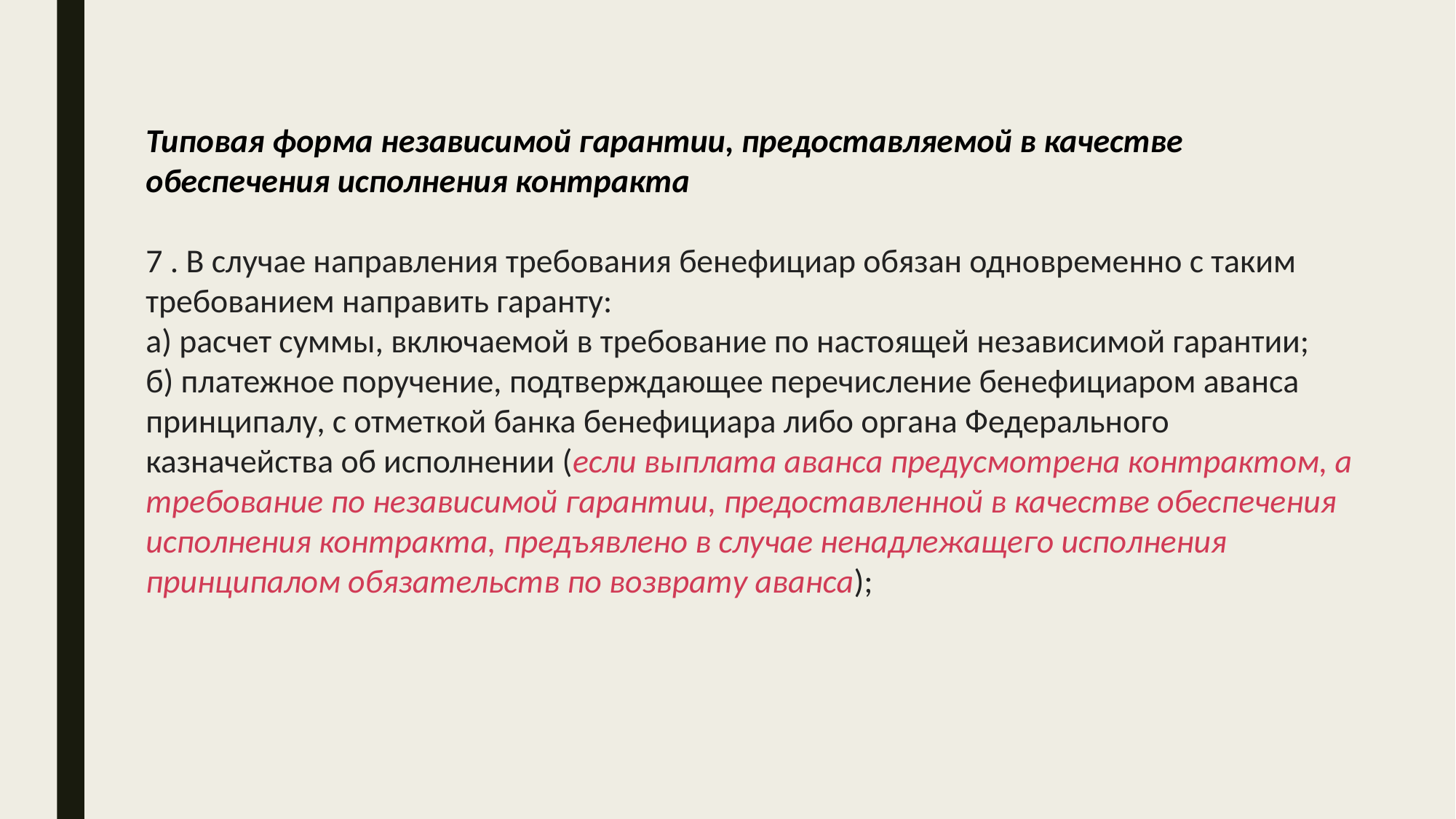

Типовая форма независимой гарантии, предоставляемой в качестве обеспечения исполнения контракта

7 . В случае направления требования бенефициар обязан одновременно с таким требованием направить гаранту:
а) расчет суммы, включаемой в требование по настоящей независимой гарантии;
б) платежное поручение, подтверждающее перечисление бенефициаром аванса принципалу, с отметкой банка бенефициара либо органа Федерального казначейства об исполнении (если выплата аванса предусмотрена контрактом, а требование по независимой гарантии, предоставленной в качестве обеспечения исполнения контракта, предъявлено в случае ненадлежащего исполнения принципалом обязательств по возврату аванса);